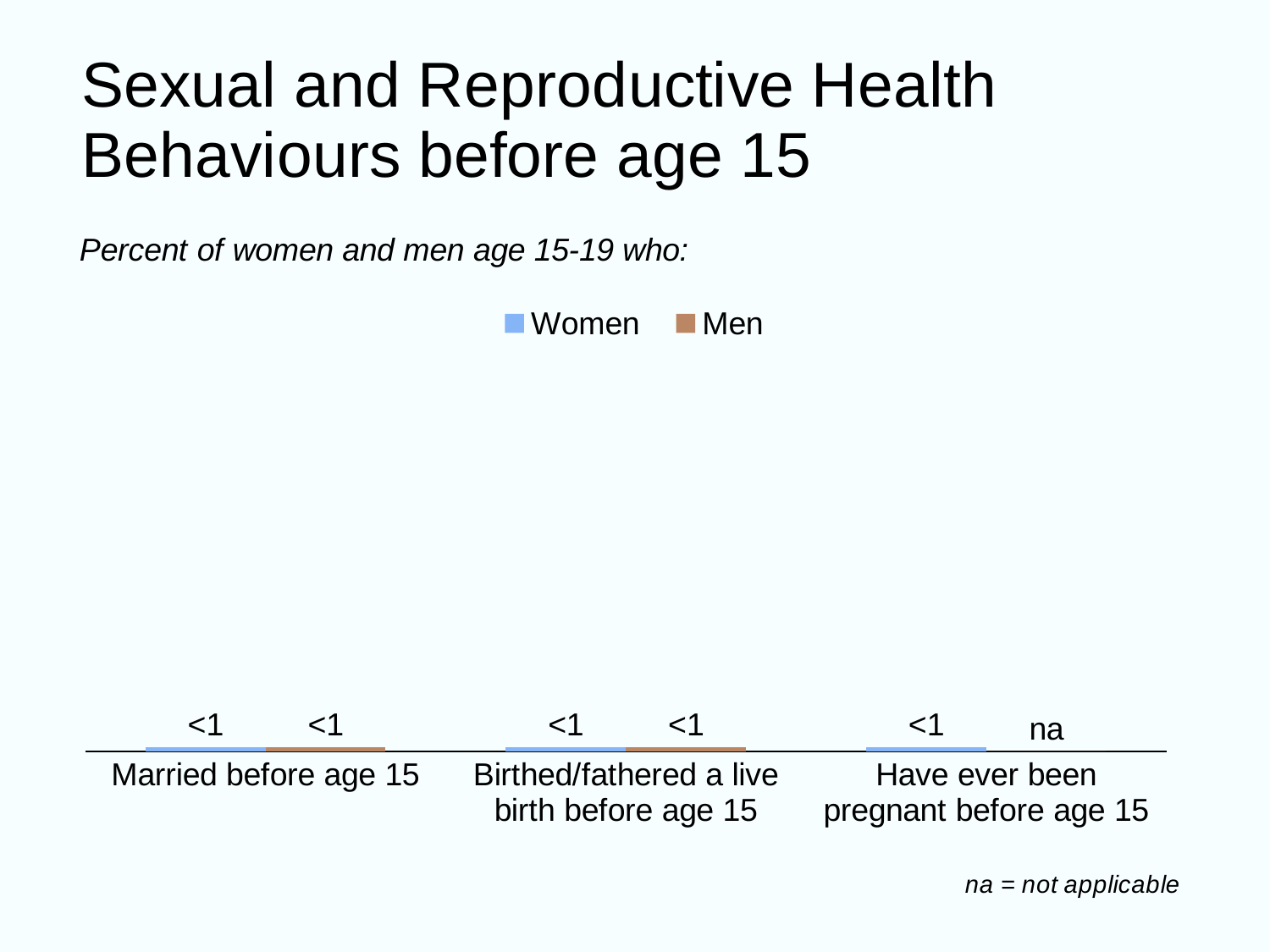

### Chart

| Category | Women | Men |
|---|---|---|
| Married before age 15 | 1.0 | 1.0 |
| Birthed/fathered a live birth before age 15 | 1.0 | 1.0 |
| Have ever been pregnant before age 15 | 1.0 | 0.0 |